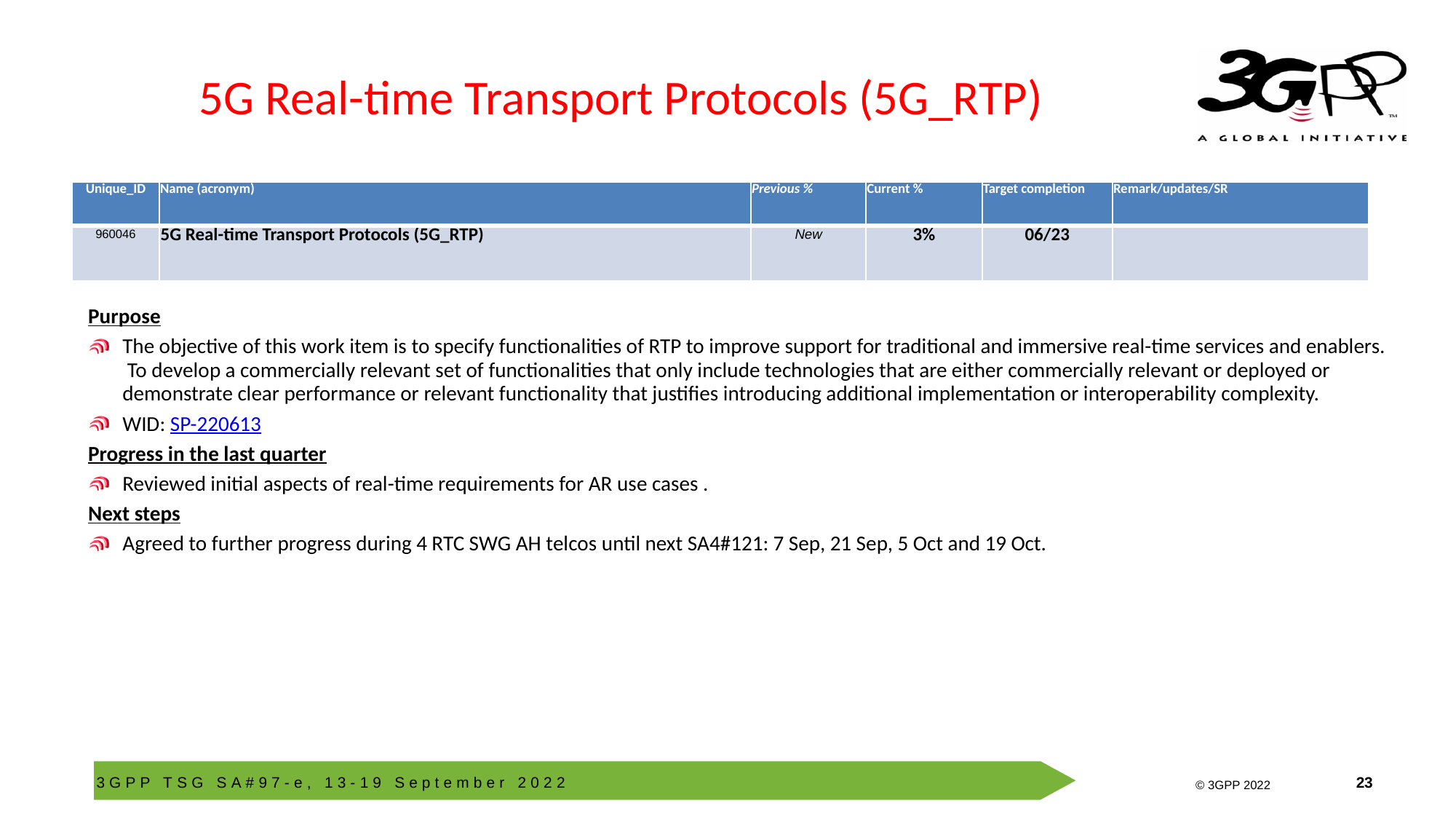

# 5G Real-time Transport Protocols (5G_RTP)
| Unique\_ID | Name (acronym) | Previous % | Current % | Target completion | Remark/updates/SR |
| --- | --- | --- | --- | --- | --- |
| 960046 | 5G Real-time Transport Protocols (5G\_RTP) | New | 3% | 06/23 |  |
Purpose
The objective of this work item is to specify functionalities of RTP to improve support for traditional and immersive real-time services and enablers.  To develop a commercially relevant set of functionalities that only include technologies that are either commercially relevant or deployed or demonstrate clear performance or relevant functionality that justifies introducing additional implementation or interoperability complexity.
WID: SP-220613
Progress in the last quarter
Reviewed initial aspects of real-time requirements for AR use cases .
Next steps
Agreed to further progress during 4 RTC SWG AH telcos until next SA4#121: 7 Sep, 21 Sep, 5 Oct and 19 Oct.